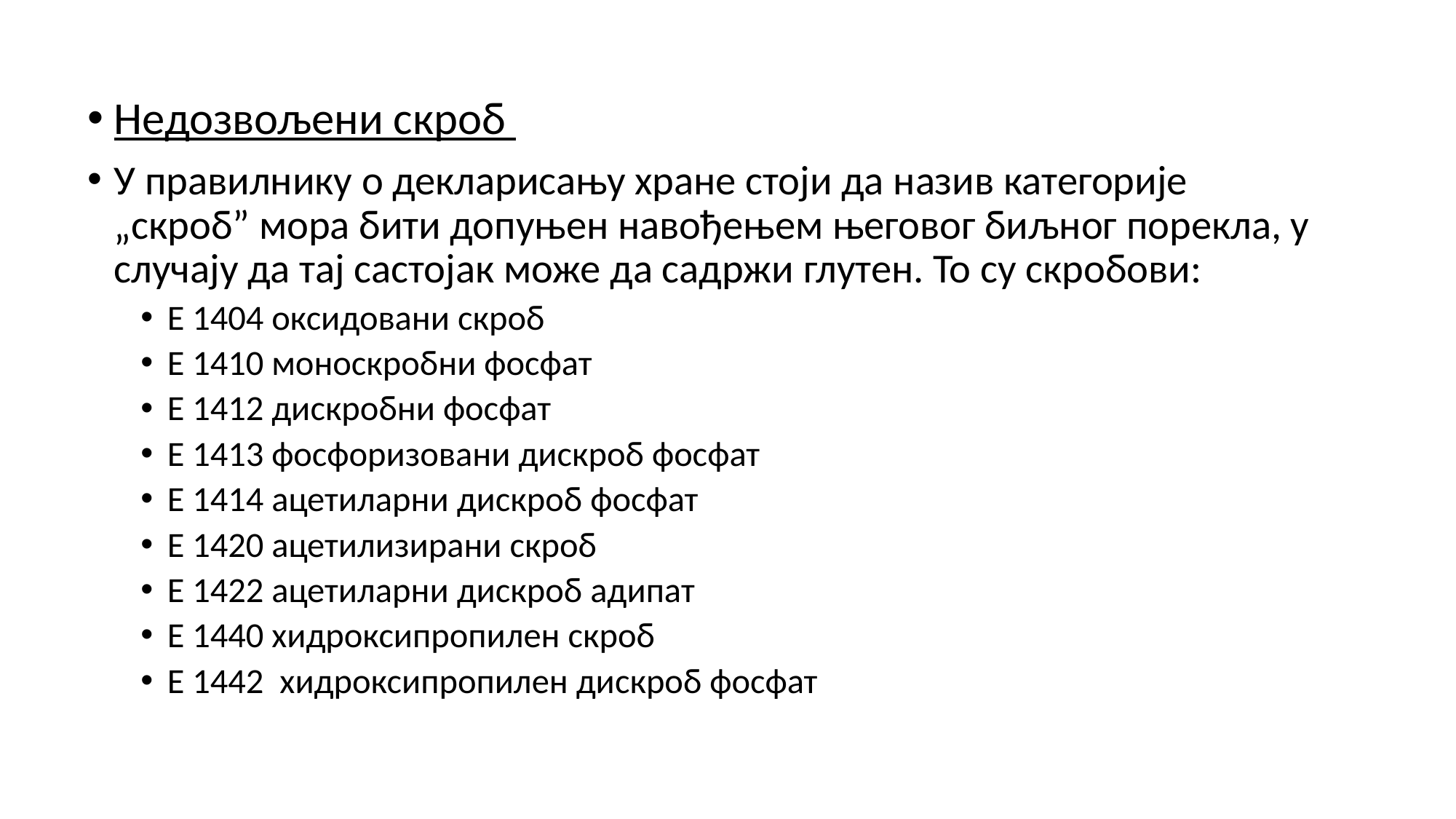

Недозвољени скроб
У правилнику о декларисању хране стоји да назив категорије „скроб” мора бити допуњен навођењем његовог биљног порекла, у случају да тај састојак може да садржи глутен. То су скробови:
Е 1404 оксидовани скроб
Е 1410 моноскробни фосфат
Е 1412 дискробни фосфат
Е 1413 фосфоризовани дискроб фосфат
Е 1414 ацетиларни дискроб фосфат
Е 1420 ацетилизирани скроб
Е 1422 ацетиларни дискроб адипат
Е 1440 хидроксипропилен скроб
Е 1442  хидроксипропилен дискроб фосфат